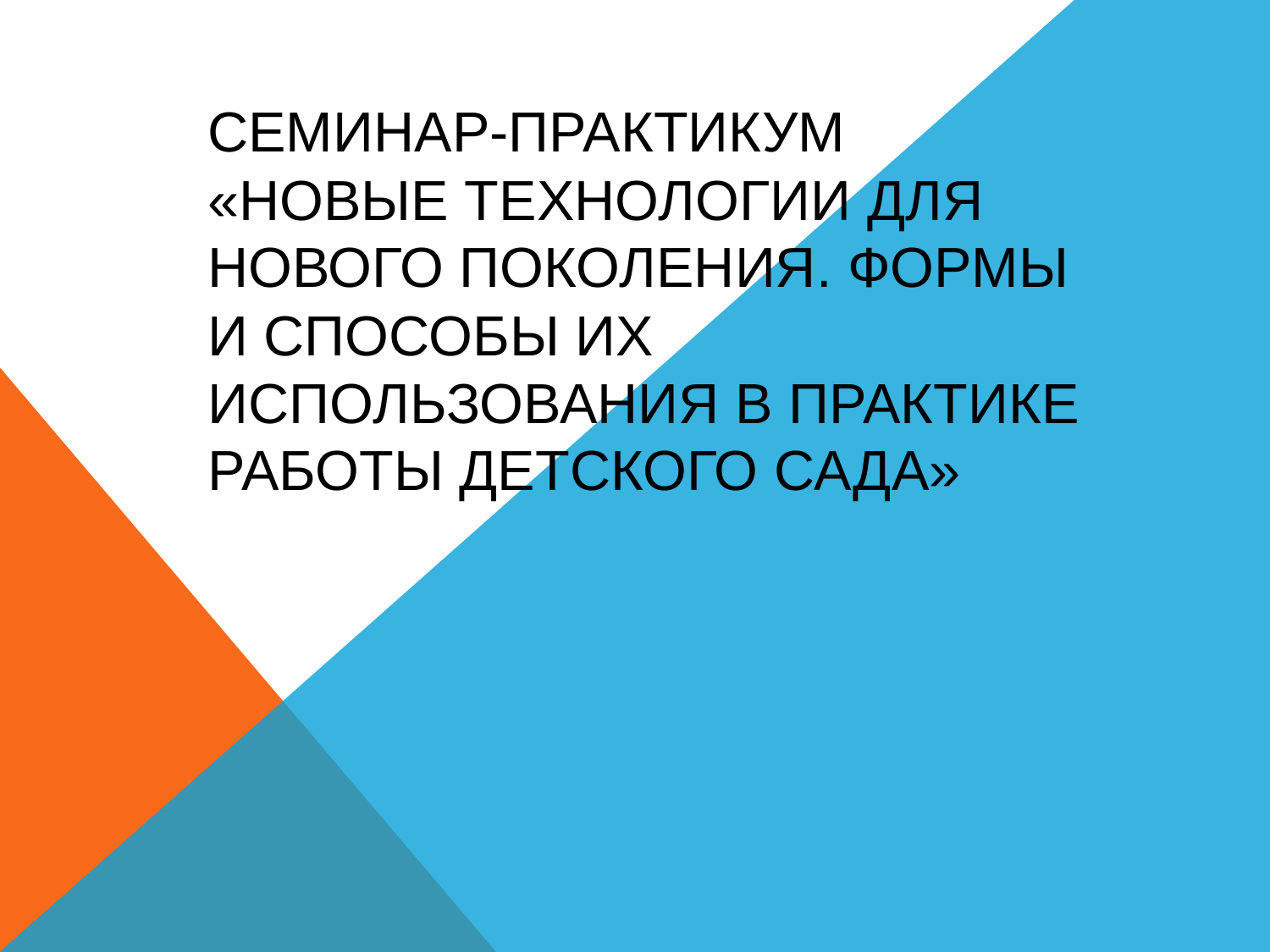

# СЕМИНАР-ПРАКТИКУМ «Новые технологии для нового поколения. Формы и способы их использования в практике работы детского сада»